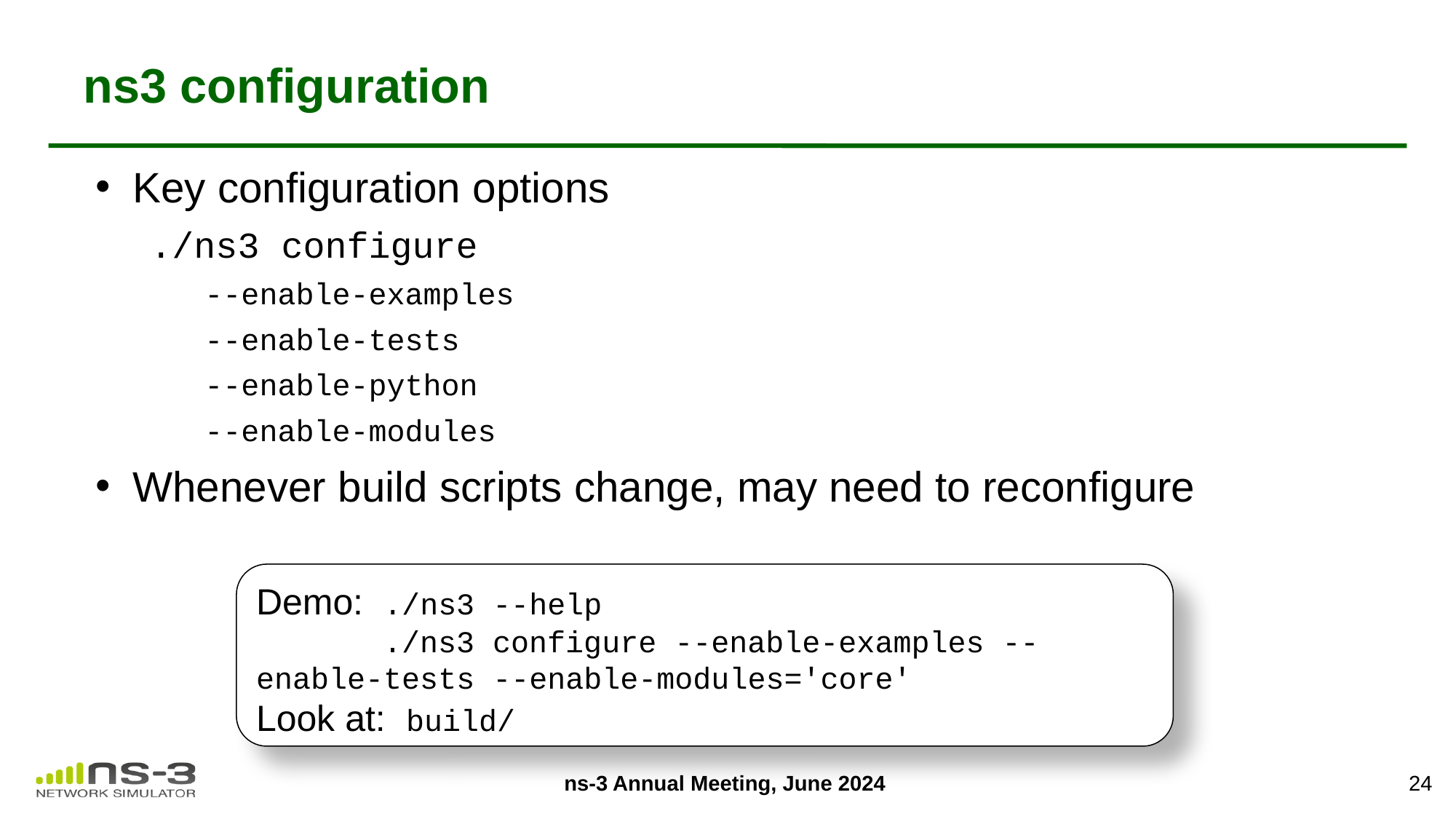

# ns3 configuration
Key configuration options
./ns3 configure
--enable-examples
--enable-tests
--enable-python
--enable-modules
Whenever build scripts change, may need to reconfigure

Demo:  ./ns3 --help
       ./ns3 configure --enable-examples --enable-tests --enable-modules='core'
Look at:  build/
24
ns-3 Annual Meeting, June 2024